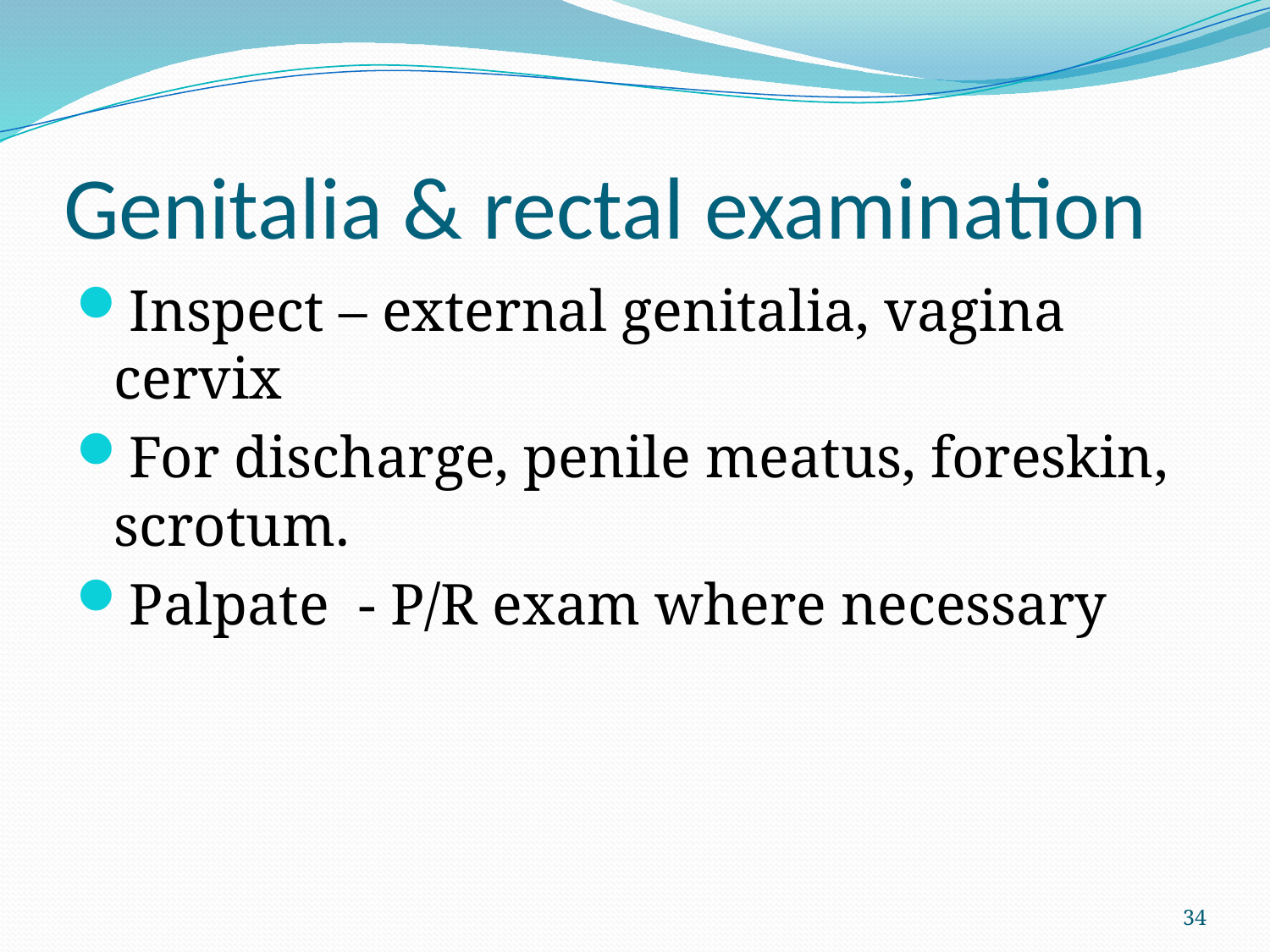

# Genitalia & rectal examination
Inspect – external genitalia, vagina cervix
For discharge, penile meatus, foreskin, scrotum.
Palpate  - P/R exam where necessary
34